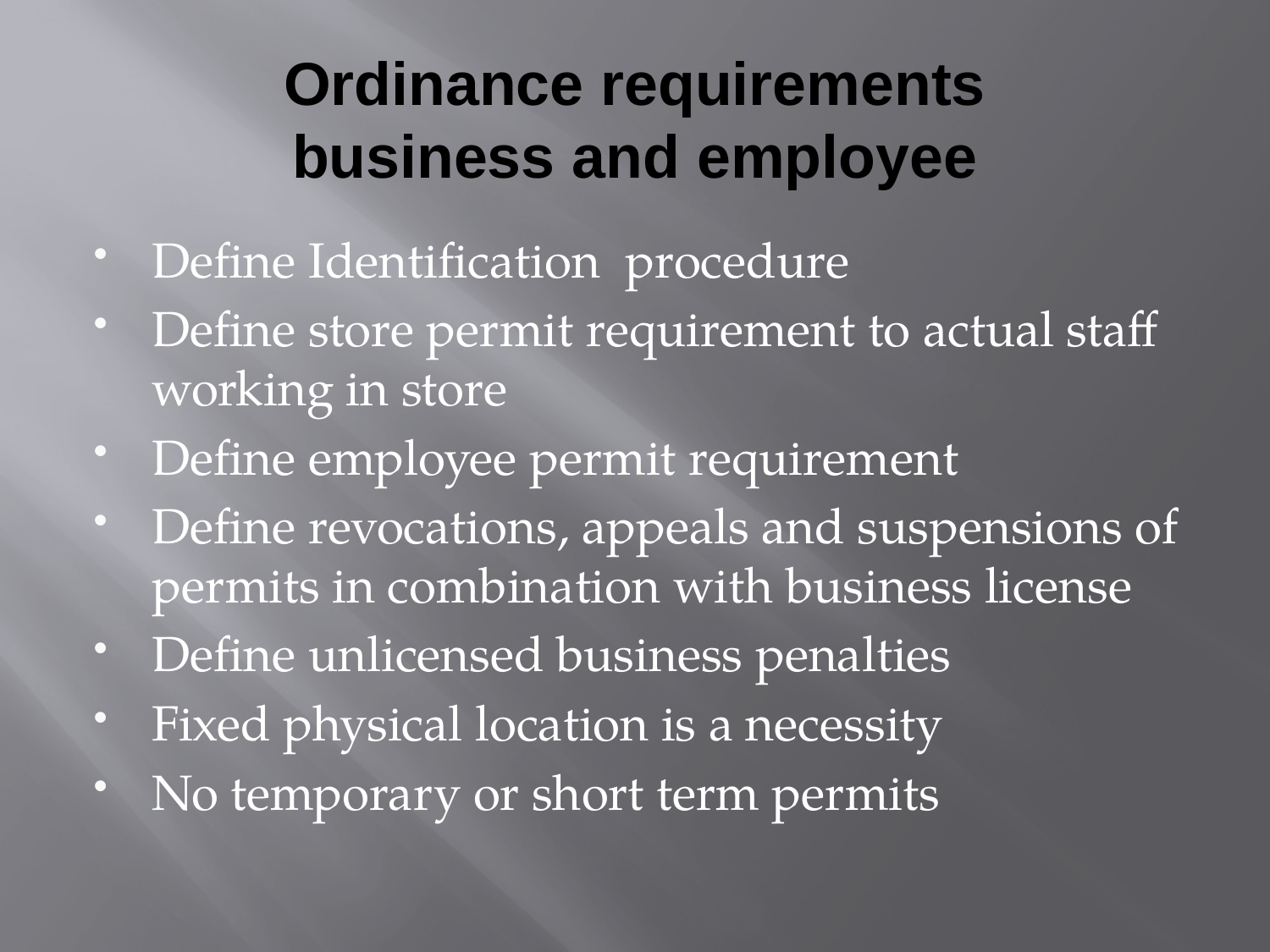

# Ordinance requirements business and employee
Define Identification  procedure
Define store permit requirement to actual staff working in store
Define employee permit requirement
Define revocations, appeals and suspensions of permits in combination with business license
Define unlicensed business penalties
Fixed physical location is a necessity
No temporary or short term permits